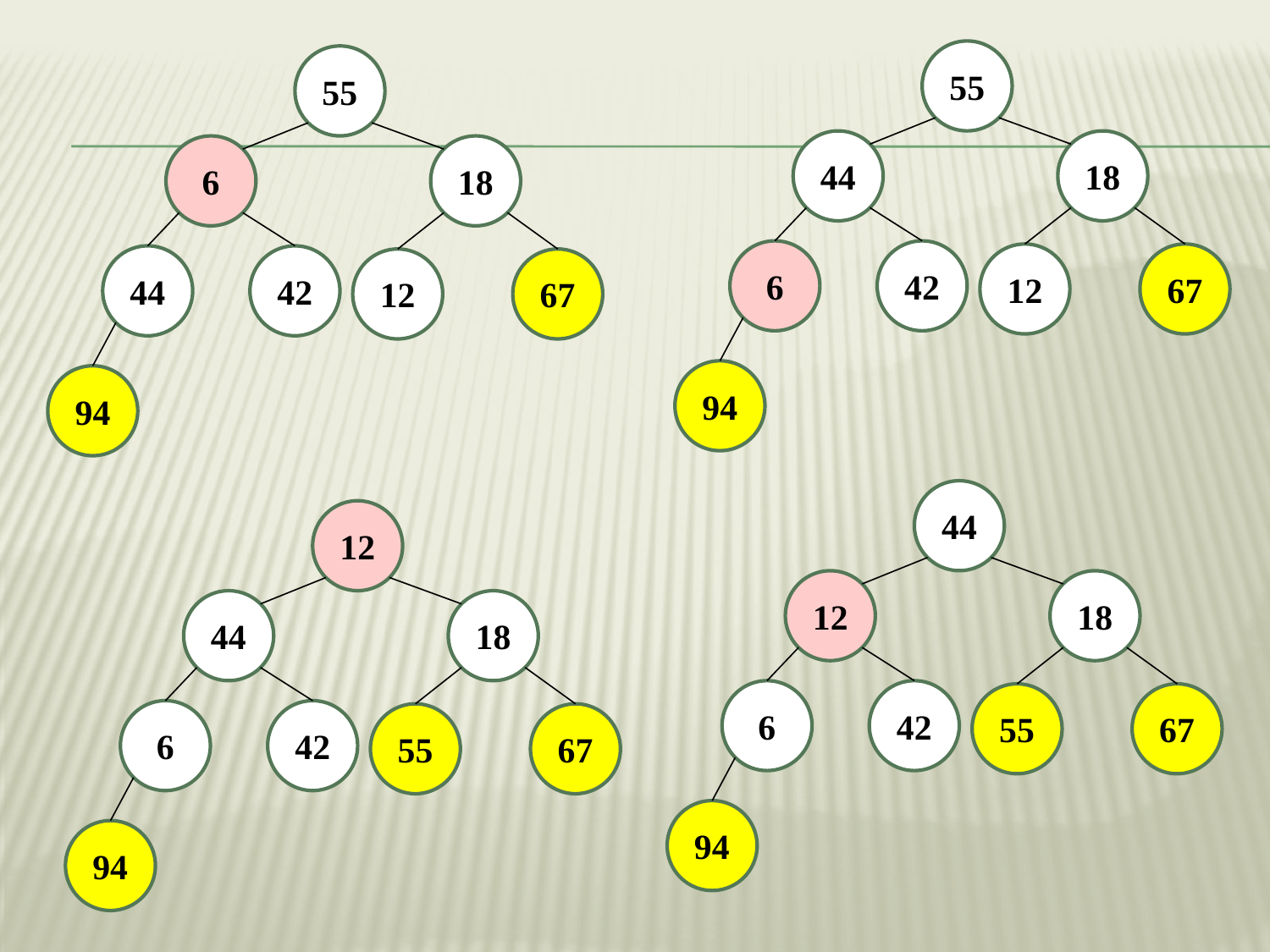

55
44
18
6
42
12
67
94
55
6
18
44
42
12
67
94
44
12
18
6
42
55
67
94
12
44
18
6
42
55
67
94